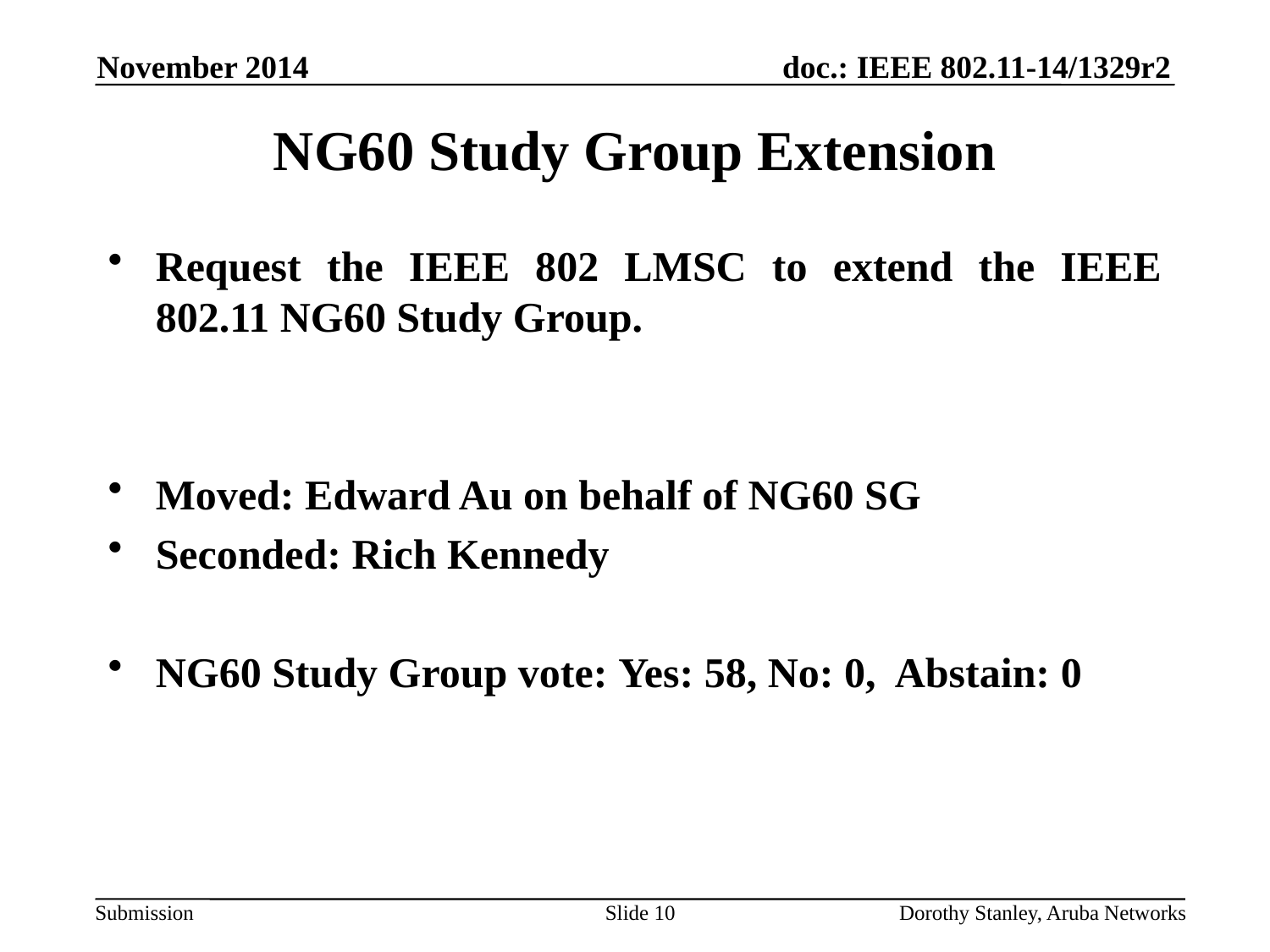

November 2014
NG60 Study Group Extension
Request the IEEE 802 LMSC to extend the IEEE 802.11 NG60 Study Group.

Moved: Edward Au on behalf of NG60 SG
Seconded: Rich Kennedy

NG60 Study Group vote: Yes: 58, No: 0,  Abstain: 0

Slide 10
Dorothy Stanley, Aruba Networks